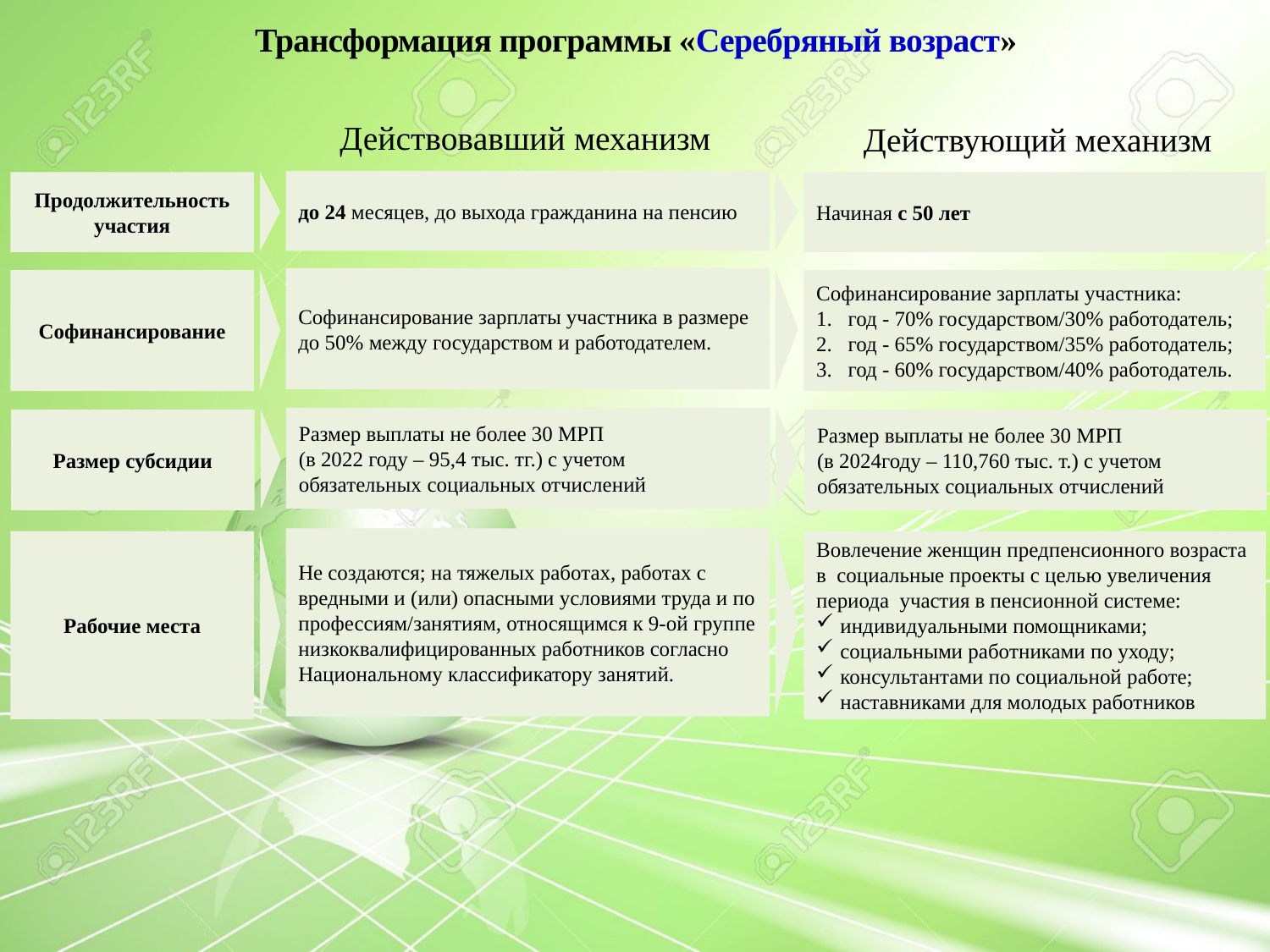

# Трансформация программы «Серебряный возраст»
Действовавший механизм
Действующий механизм
до 24 месяцев, до выхода гражданина на пенсию

Продолжительность
участия
Начиная с 50 лет

Софинансирование зарплаты участника в размере до 50% между государством и работодателем.

Софинансирование
Софинансирование зарплаты участника:
год - 70% государством/30% работодатель;
год - 65% государством/35% работодатель;
год - 60% государством/40% работодатель.

Размер выплаты не более 30 МРП
(в 2022 году – 95,4 тыс. тг.) с учетом  обязательных социальных отчислений

Размер субсидии
Размер выплаты не более 30 МРП
(в 2024году – 110,760 тыс. т.) с учетом обязательных социальных отчислений

Не создаются; на тяжелых работах, работах с вредными и (или) опасными условиями труда и по профессиям/занятиям, относящимся к 9-ой группе низкоквалифицированных работников согласно Национальному классификатору занятий.

Рабочие места
Вовлечение женщин предпенсионного возраста в  социальные проекты с целью увеличения периода  участия в пенсионной системе:
индивидуальными помощниками;
социальными работниками по уходу;
консультантами по социальной работе;
наставниками для молодых работников